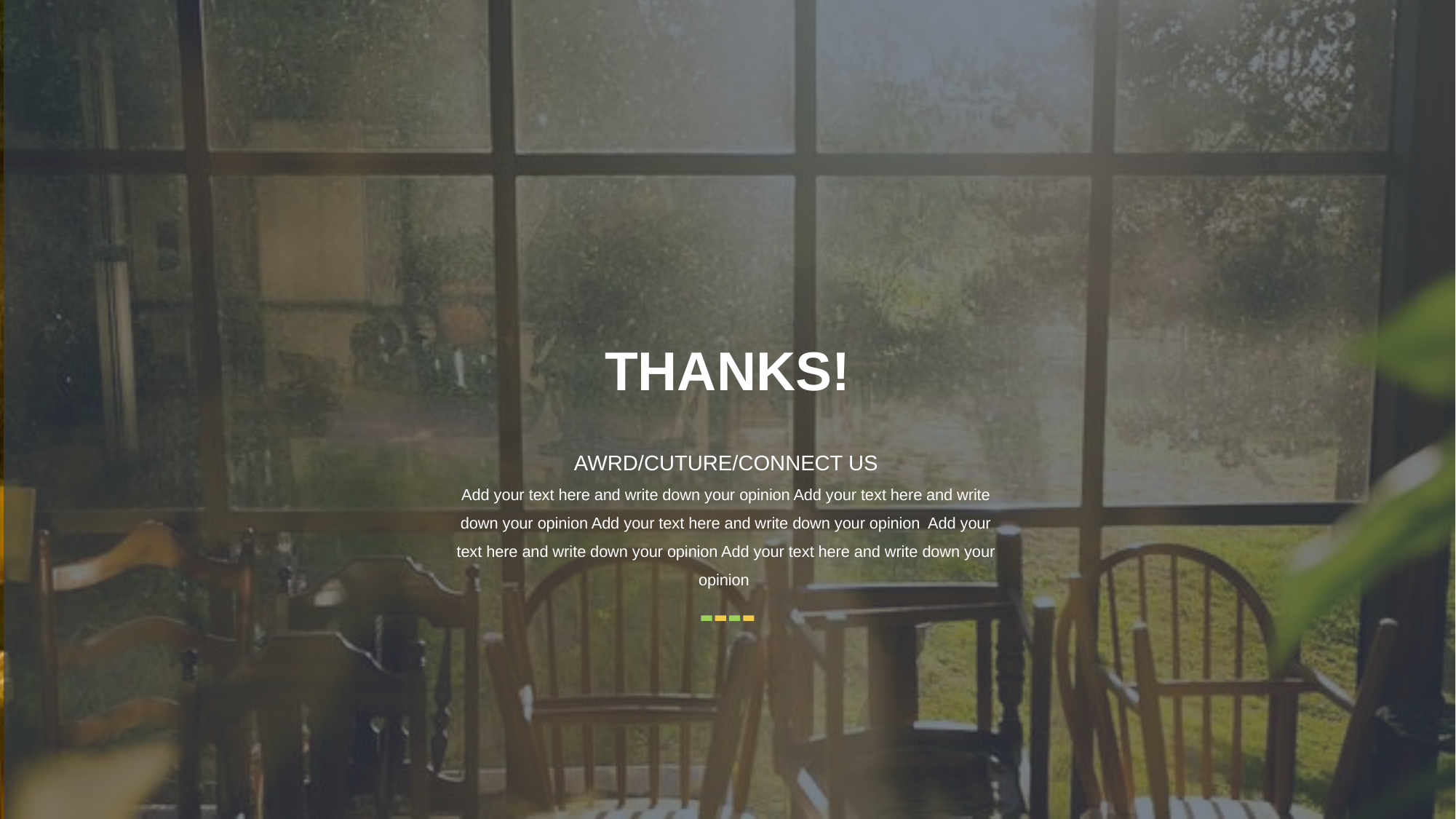

THANKS!
AWRD/CUTURE/CONNECT US
Add your text here and write down your opinion Add your text here and write down your opinion Add your text here and write down your opinion  Add your text here and write down your opinion Add your text here and write down your opinion